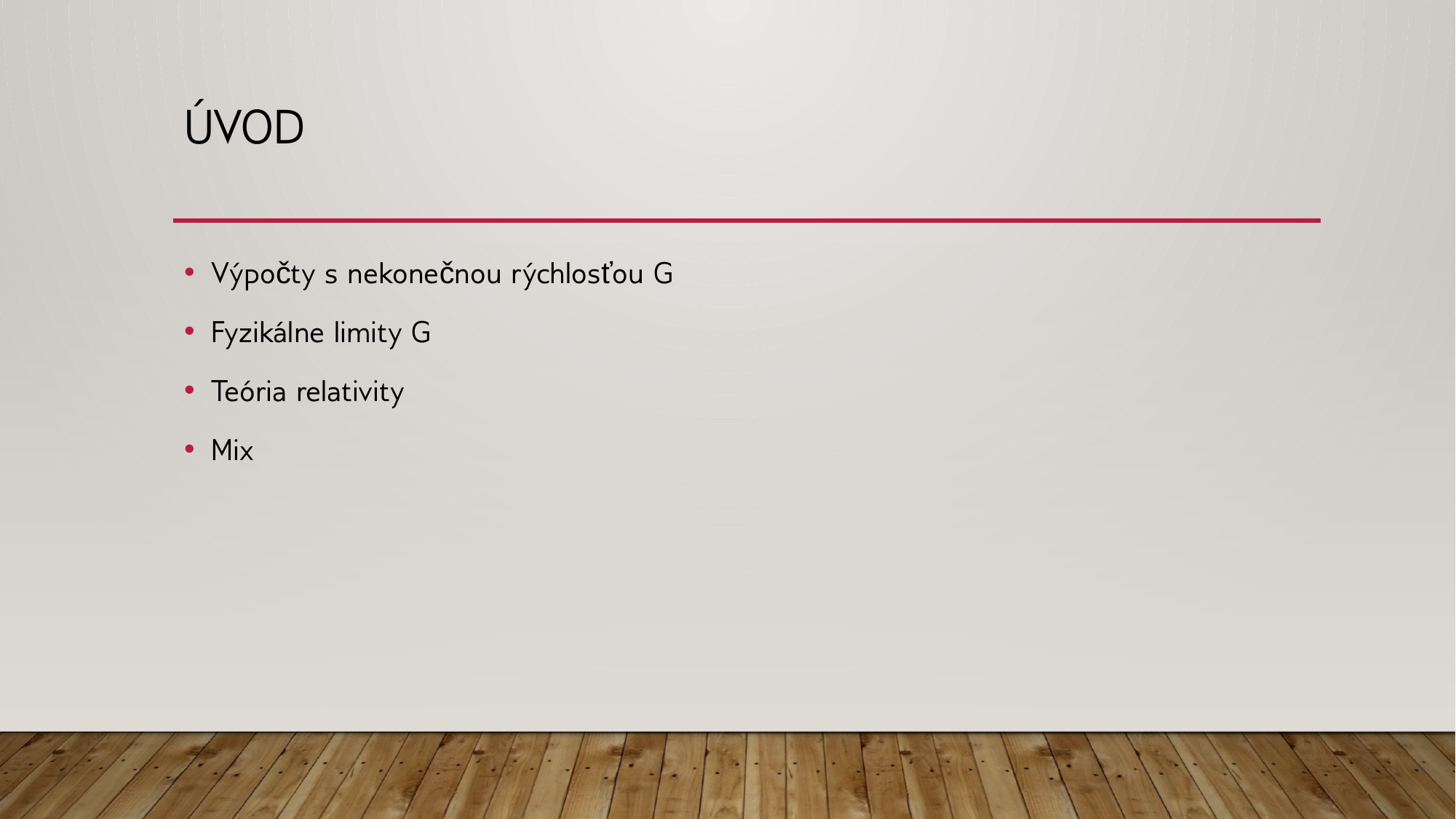

# úvod
Výpočty s nekonečnou rýchlosťou G
Fyzikálne limity G
Teória relativity
Mix